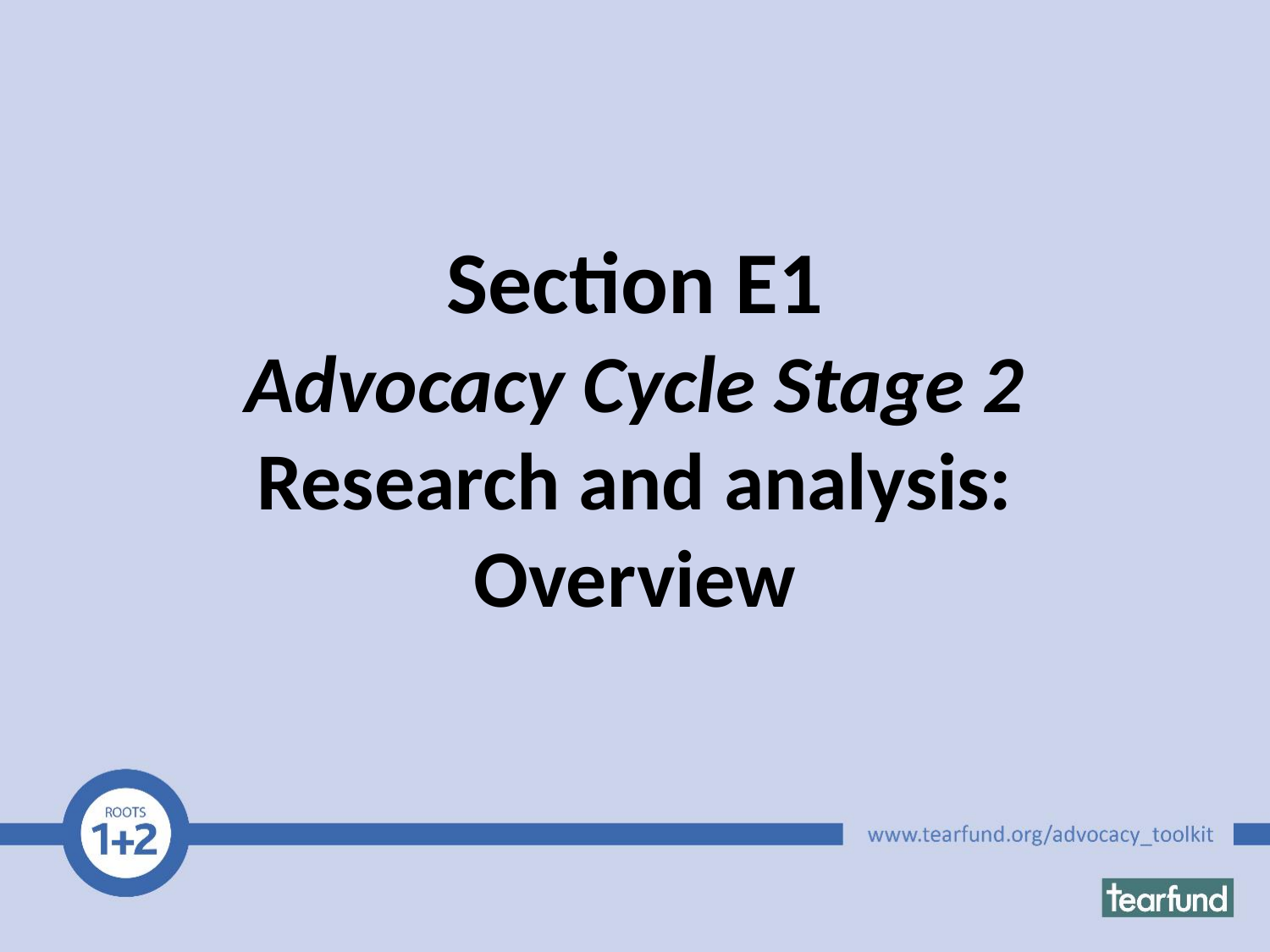

# Section E1 Advocacy Cycle Stage 2 Research and analysis: Overview